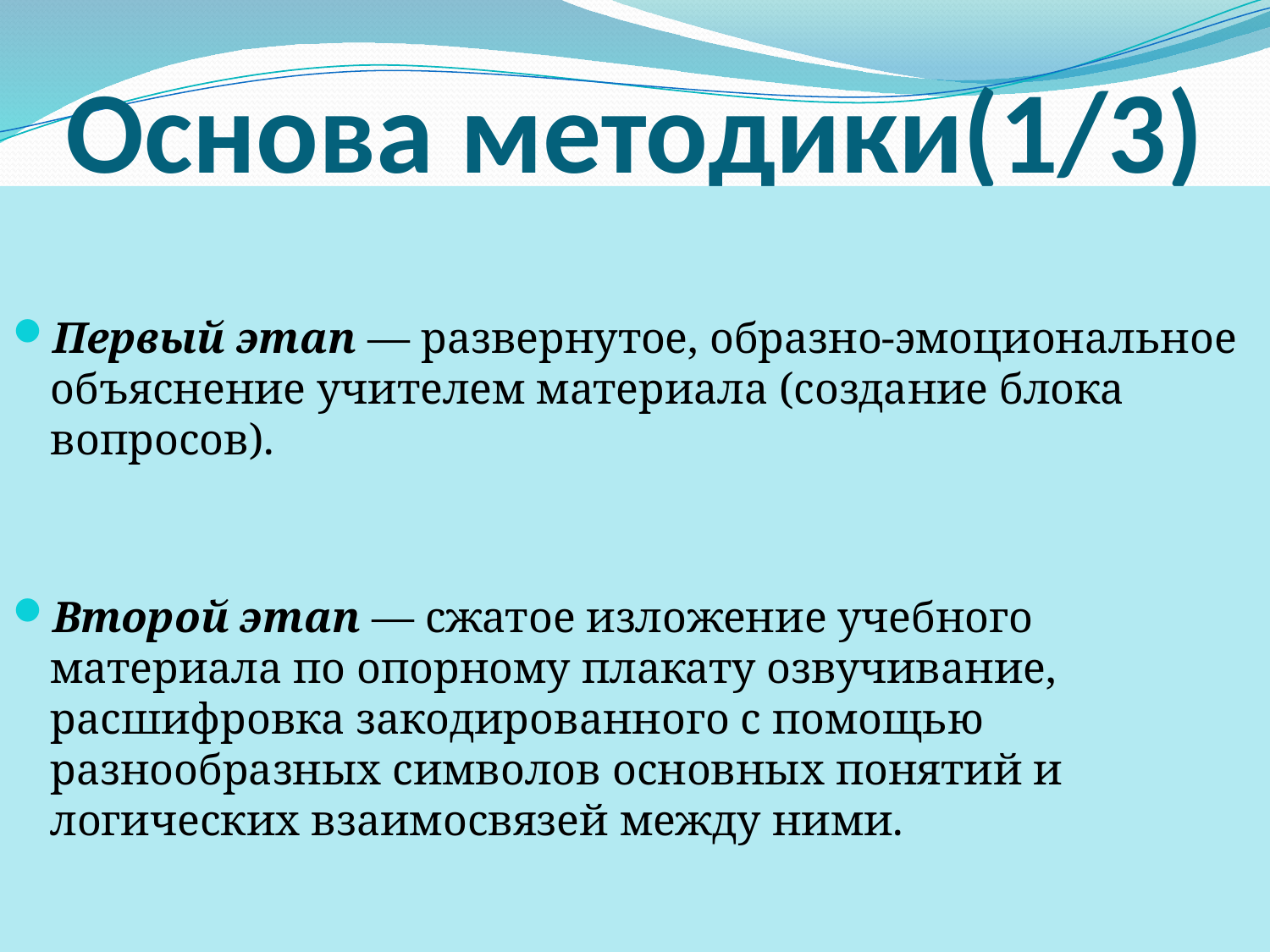

# Основа методики(1/3)

Первый этап — развернутое, образно-эмоциональное объяснение учителем материала (создание блока вопросов).

Второй этап — сжатое изложение учебного материала по опорному плакату озвучивание, расшифровка закодированного с помощью разнообразных символов основных понятий и логических взаимосвязей между ними.